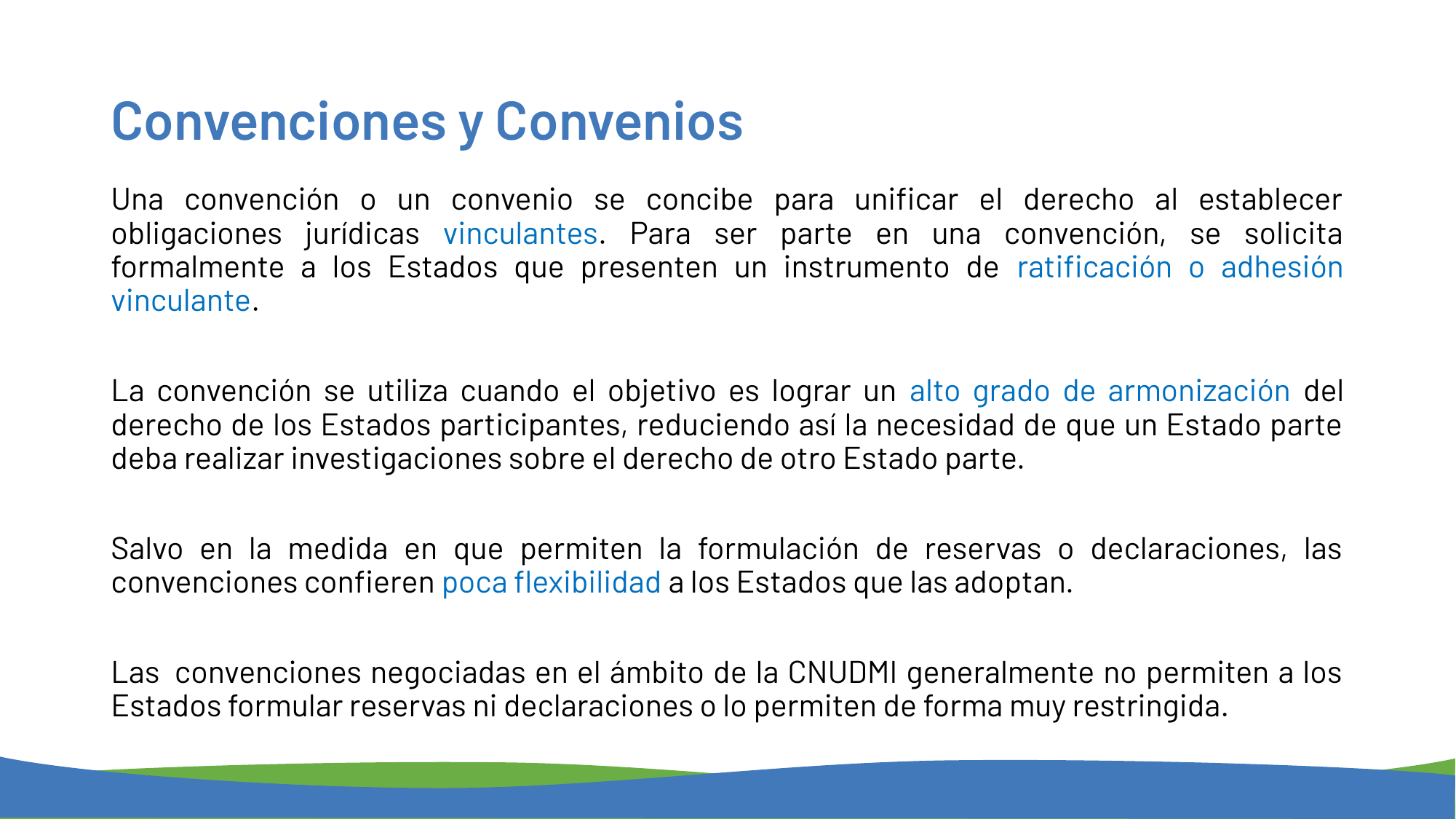

# Convenciones y Convenios
Una convención o un convenio se concibe para unificar el derecho al establecer obligaciones jurídicas vinculantes. Para ser parte en una convención, se solicita formalmente a los Estados que presenten un instrumento de ratificación o adhesión vinculante.

La convención se utiliza cuando el objetivo es lograr un alto grado de armonización del derecho de los Estados participantes, reduciendo así la necesidad de que un Estado parte deba realizar investigaciones sobre el derecho de otro Estado parte.

Salvo en la medida en que permiten la formulación de reservas o declaraciones, las convenciones confieren poca flexibilidad a los Estados que las adoptan.

Las  convenciones negociadas en el ámbito de la CNUDMI generalmente no permiten a los Estados formular reservas ni declaraciones o lo permiten de forma muy restringida.